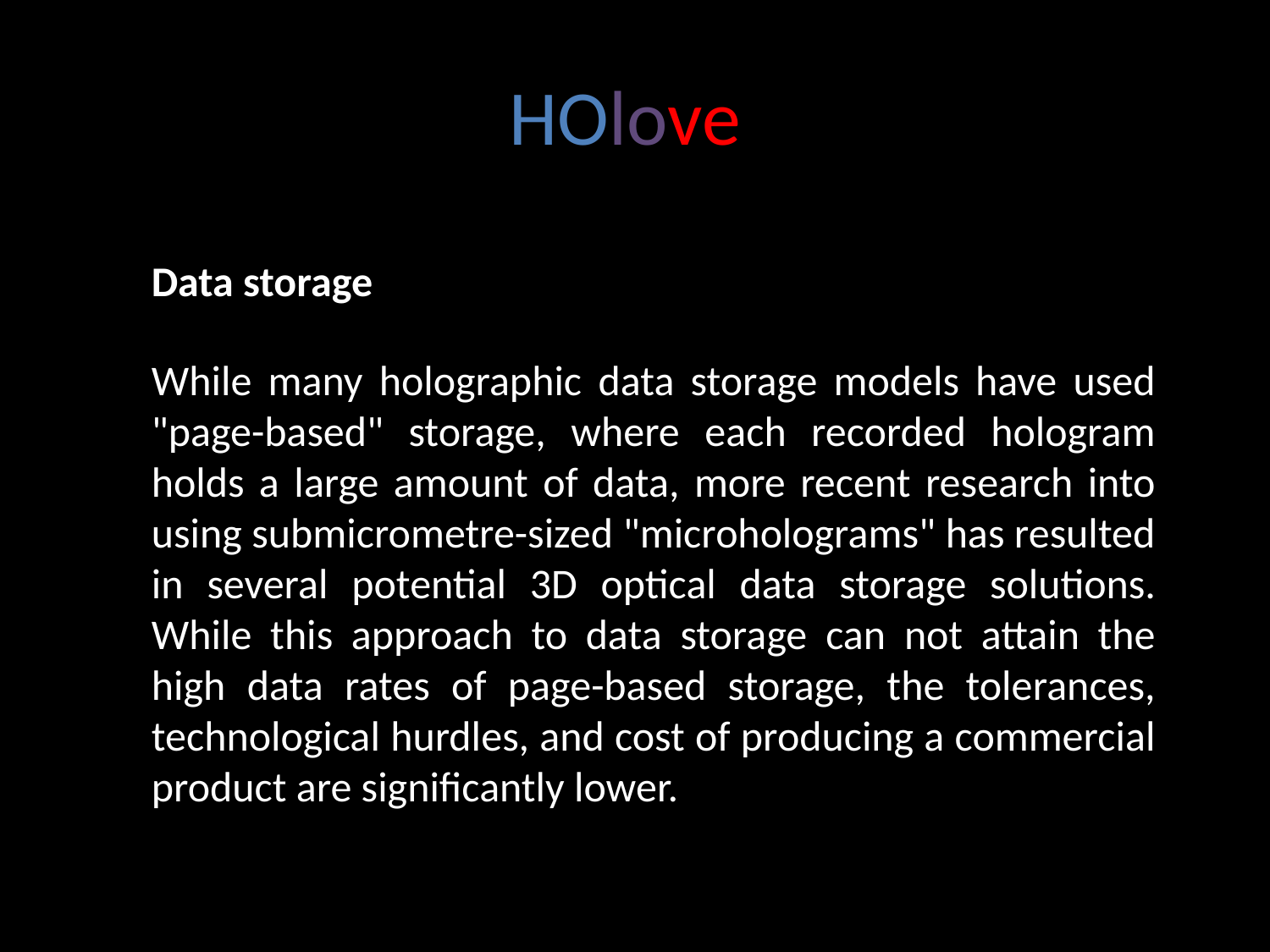

# HOlove
Data storage
While many holographic data storage models have used "page-based" storage, where each recorded hologram holds a large amount of data, more recent research into using submicrometre-sized "microholograms" has resulted in several potential 3D optical data storage solutions. While this approach to data storage can not attain the high data rates of page-based storage, the tolerances, technological hurdles, and cost of producing a commercial product are significantly lower.